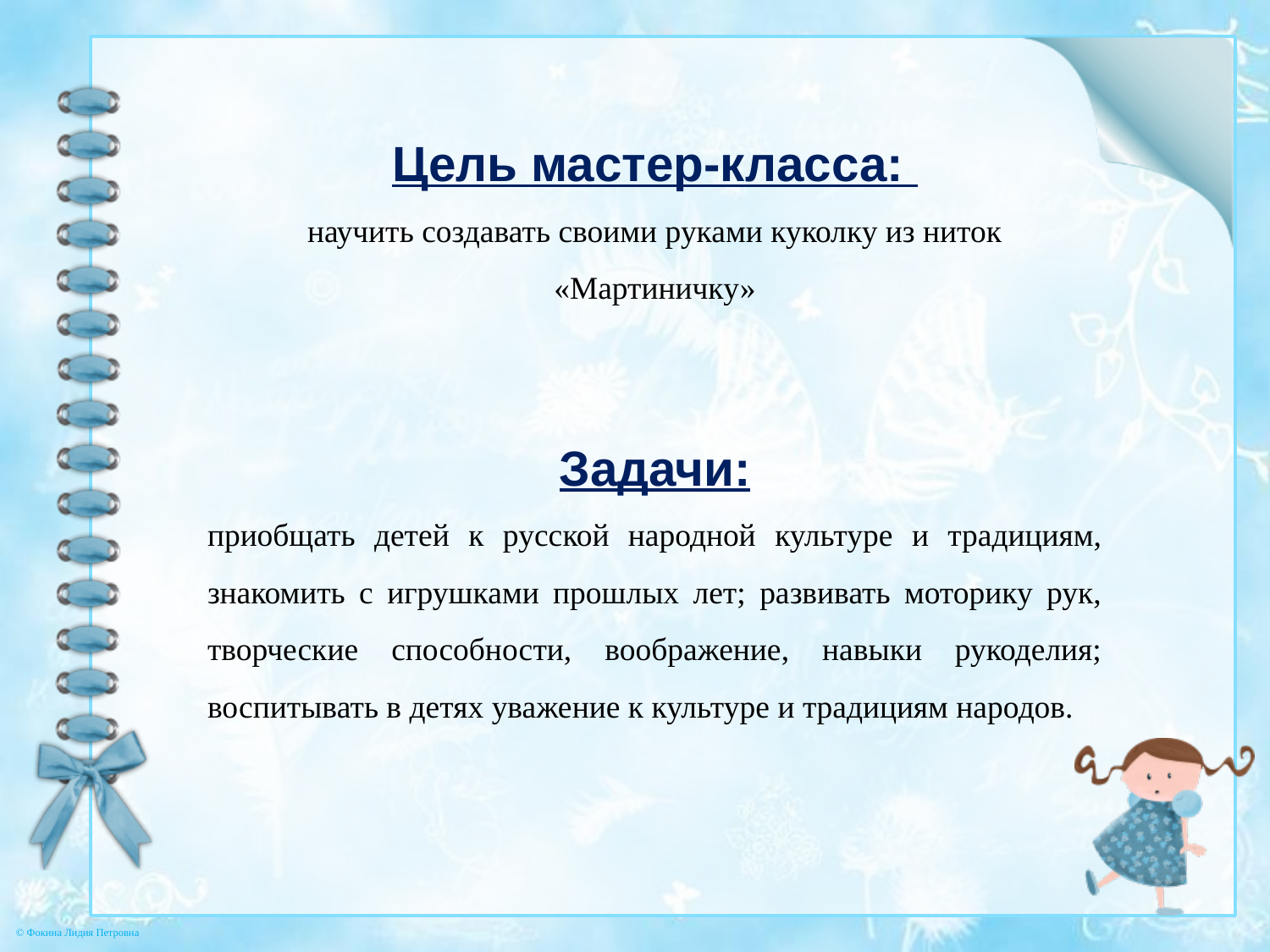

Цель мастер-класса:
научить создавать своими руками куколку из ниток «Мартиничку»

Задачи:
приобщать детей к русской народной культуре и традициям, знакомить с игрушками прошлых лет; развивать моторику рук, творческие способности, воображение, навыки рукоделия; воспитывать в детях уважение к культуре и традициям народов.